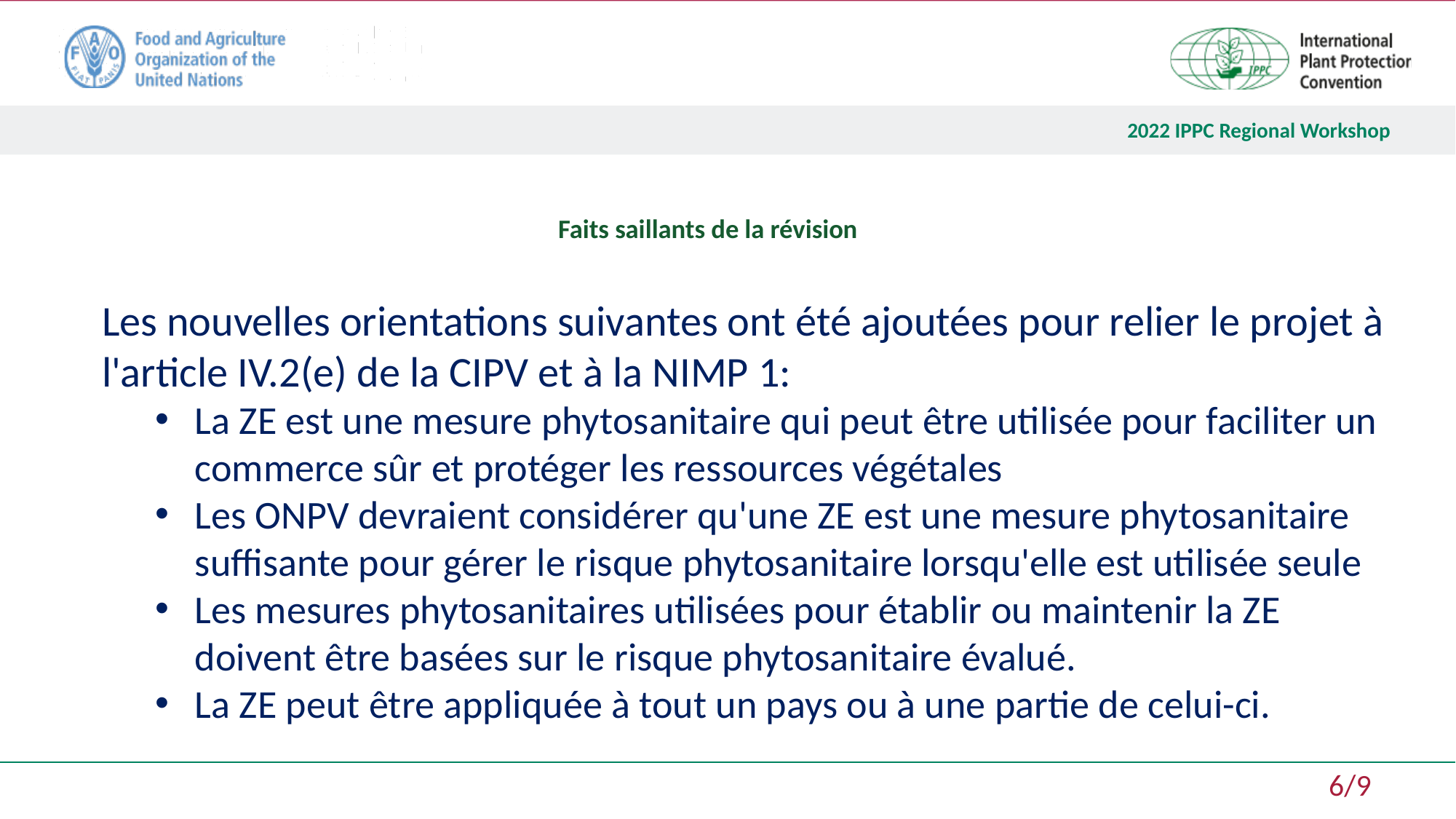

# Faits saillants de la révision
Les nouvelles orientations suivantes ont été ajoutées pour relier le projet à l'article IV.2(e) de la CIPV et à la NIMP 1:
La ZE est une mesure phytosanitaire qui peut être utilisée pour faciliter un commerce sûr et protéger les ressources végétales
Les ONPV devraient considérer qu'une ZE est une mesure phytosanitaire suffisante pour gérer le risque phytosanitaire lorsqu'elle est utilisée seule
Les mesures phytosanitaires utilisées pour établir ou maintenir la ZE doivent être basées sur le risque phytosanitaire évalué.
La ZE peut être appliquée à tout un pays ou à une partie de celui-ci.